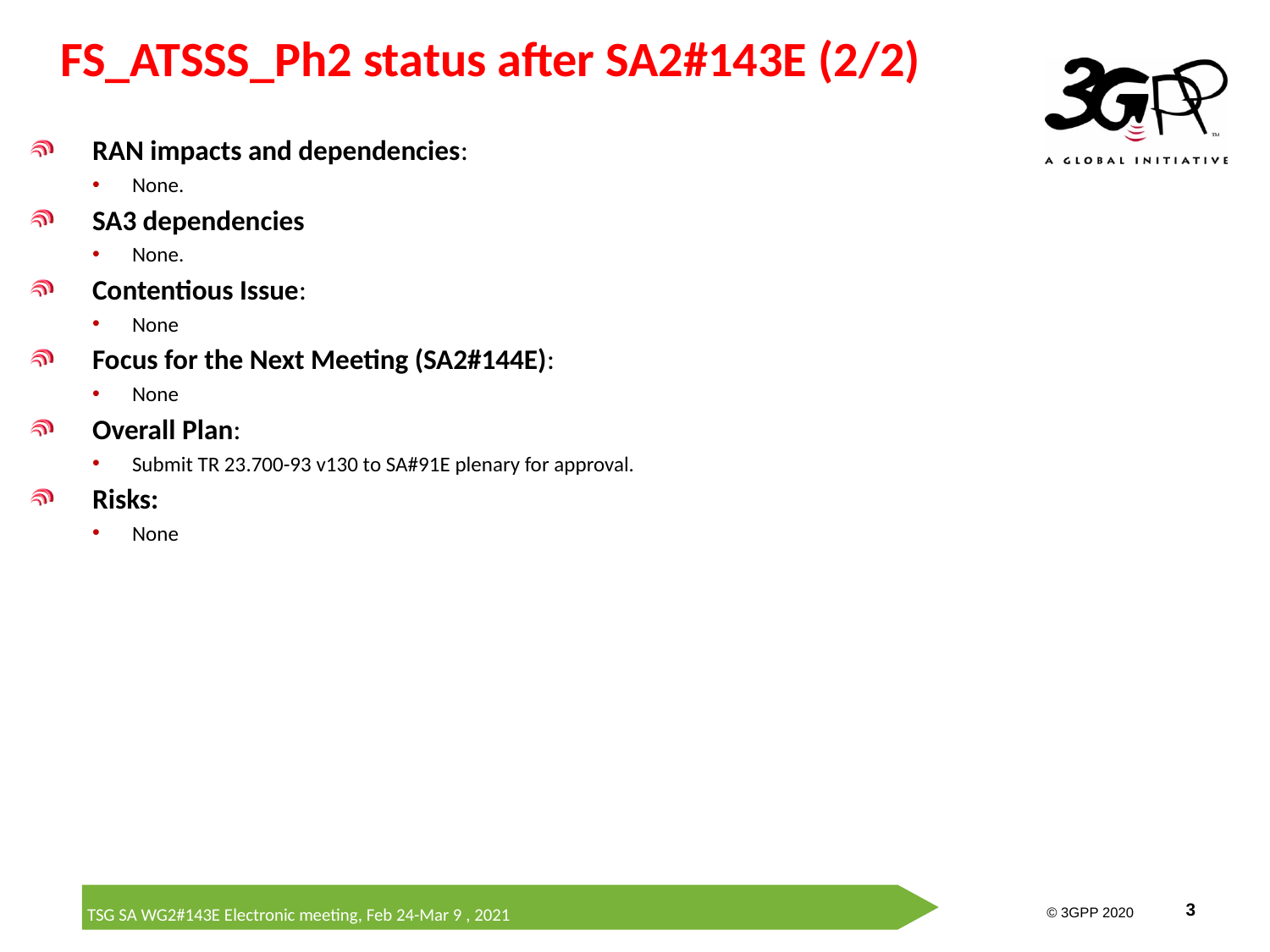

# FS_ATSSS_Ph2 status after SA2#143E (2/2)
RAN impacts and dependencies:
None.
SA3 dependencies
None.
Contentious Issue:
None
Focus for the Next Meeting (SA2#144E):
None
Overall Plan:
Submit TR 23.700-93 v130 to SA#91E plenary for approval.
Risks:
None